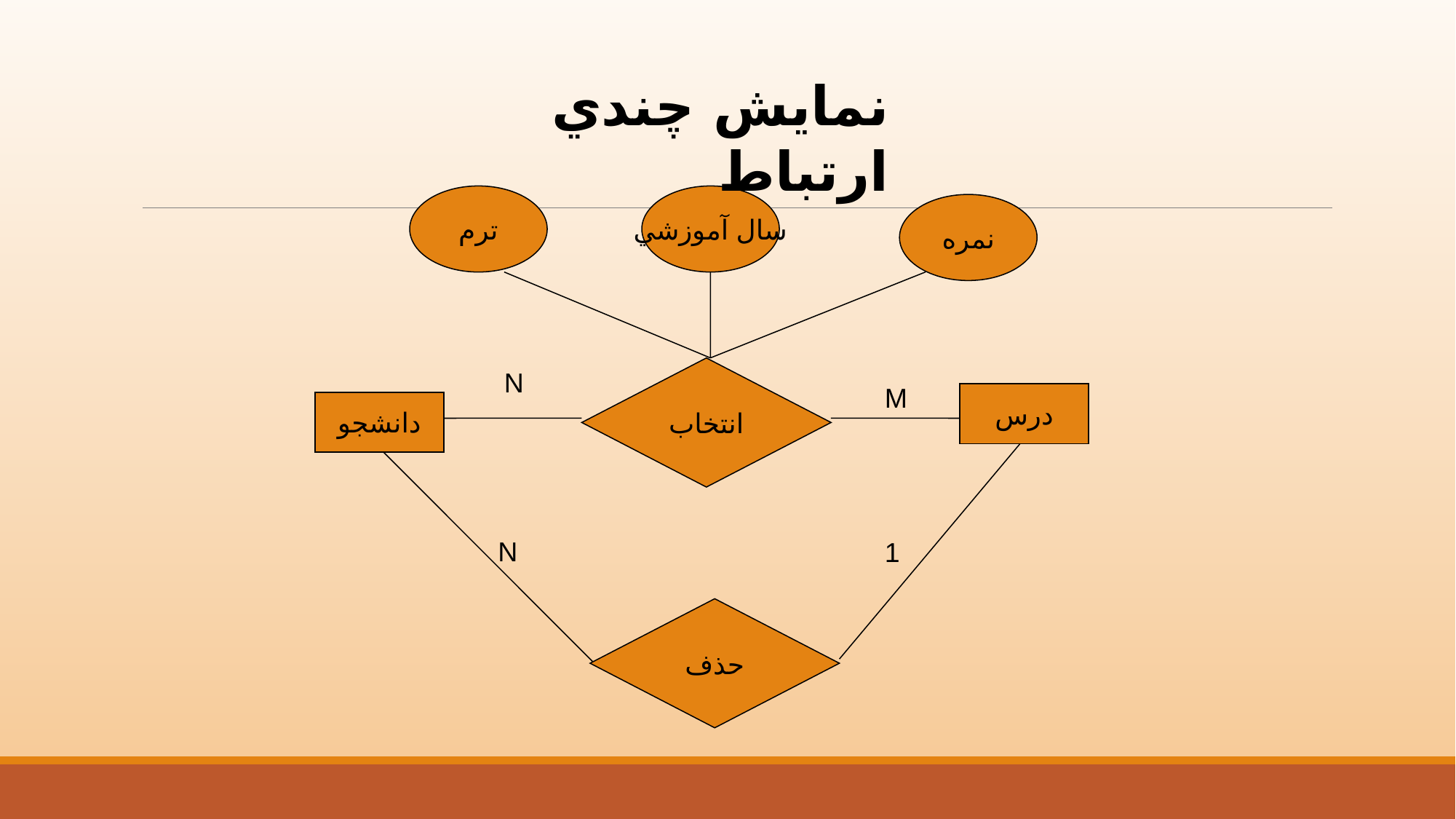

نمايش چندي ارتباط

ترم
سال آموزشي
نمره

انتخاب
N
M
درس
دانشجو

N
1
حذف